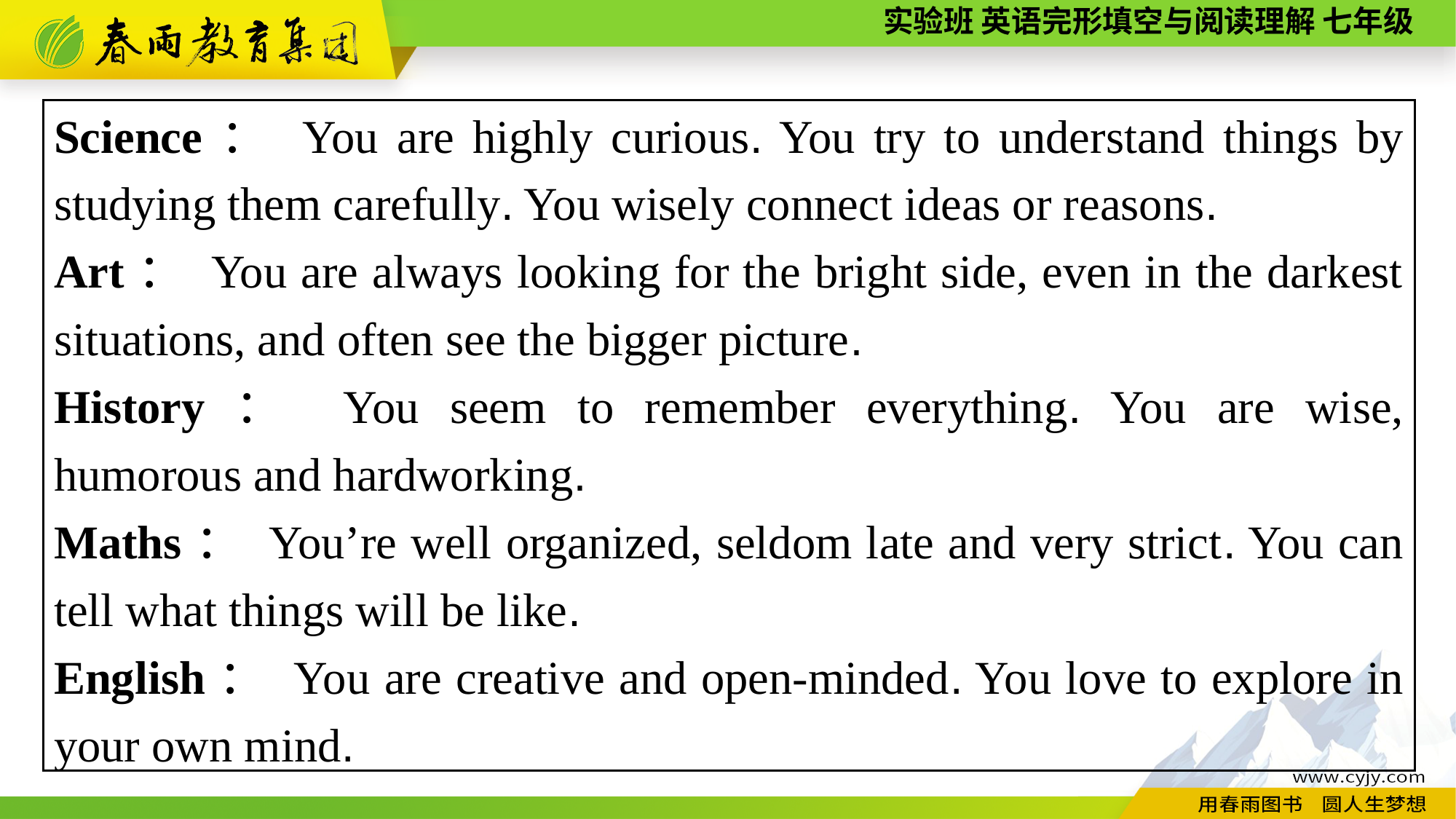

Science： You are highly curious. You try to understand things by studying them carefully. You wisely connect ideas or reasons.
Art： You are always looking for the bright side, even in the darkest situations, and often see the bigger picture.
History： You seem to remember everything. You are wise, humorous and hardworking.
Maths： You’re well organized, seldom late and very strict. You can tell what things will be like.
English： You are creative and open-minded. You love to explore in your own mind.